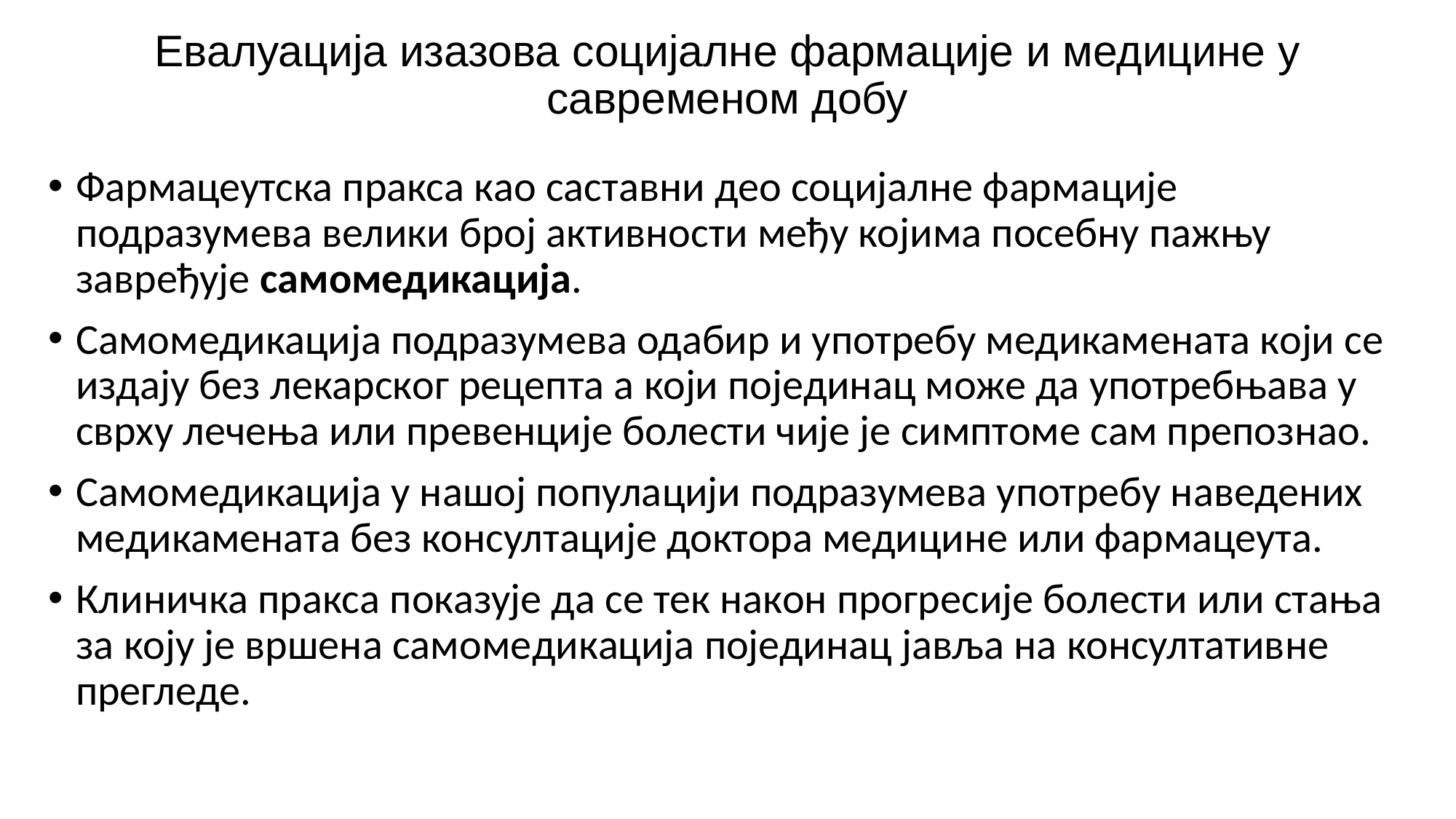

# Евалуација изазова социјалне фармације и медицине у савременом добу
Фармацеутска пракса као саставни део социјалне фармације подразумева велики број активности међу којима посебну пажњу завређује самомедикација.
Самомедикација подразумева одабир и употребу медикамената који се издају без лекарског рецепта а који појединац може да употребњава у сврху лечења или превенције болести чије је симптоме сам препознао.
Самомедикација у нашој популацији подразумева употребу наведених медикамената без консултације доктора медицине или фармацеута.
Клиничка пракса показује да се тек након прогресије болести или стања за коју је вршена самомедикација појединац јавља на консултативне прегледе.